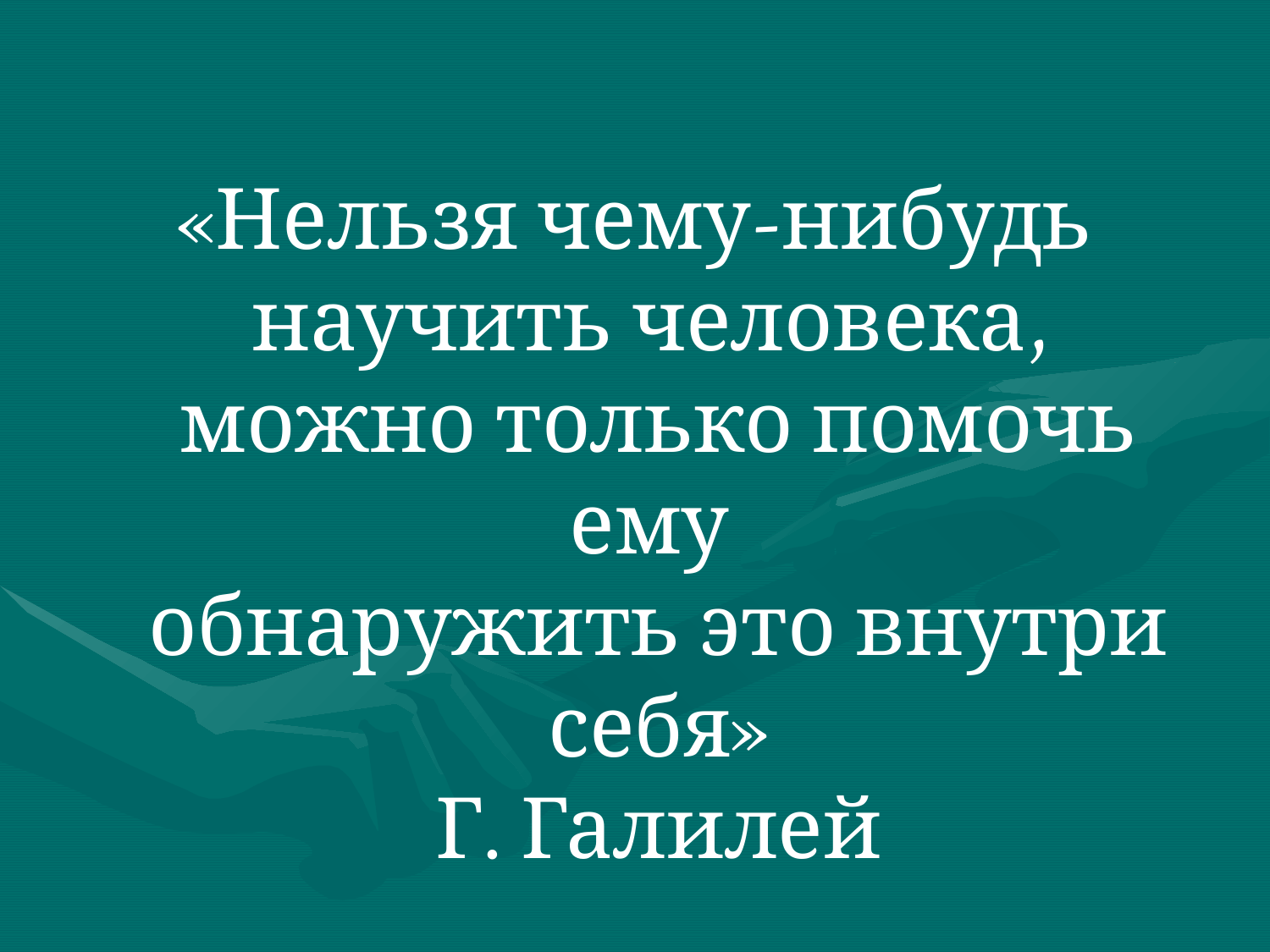

«Нельзя чему-нибудь
научить человека,
можно только помочь ему
обнаружить это внутри себя»
Г. Галилей